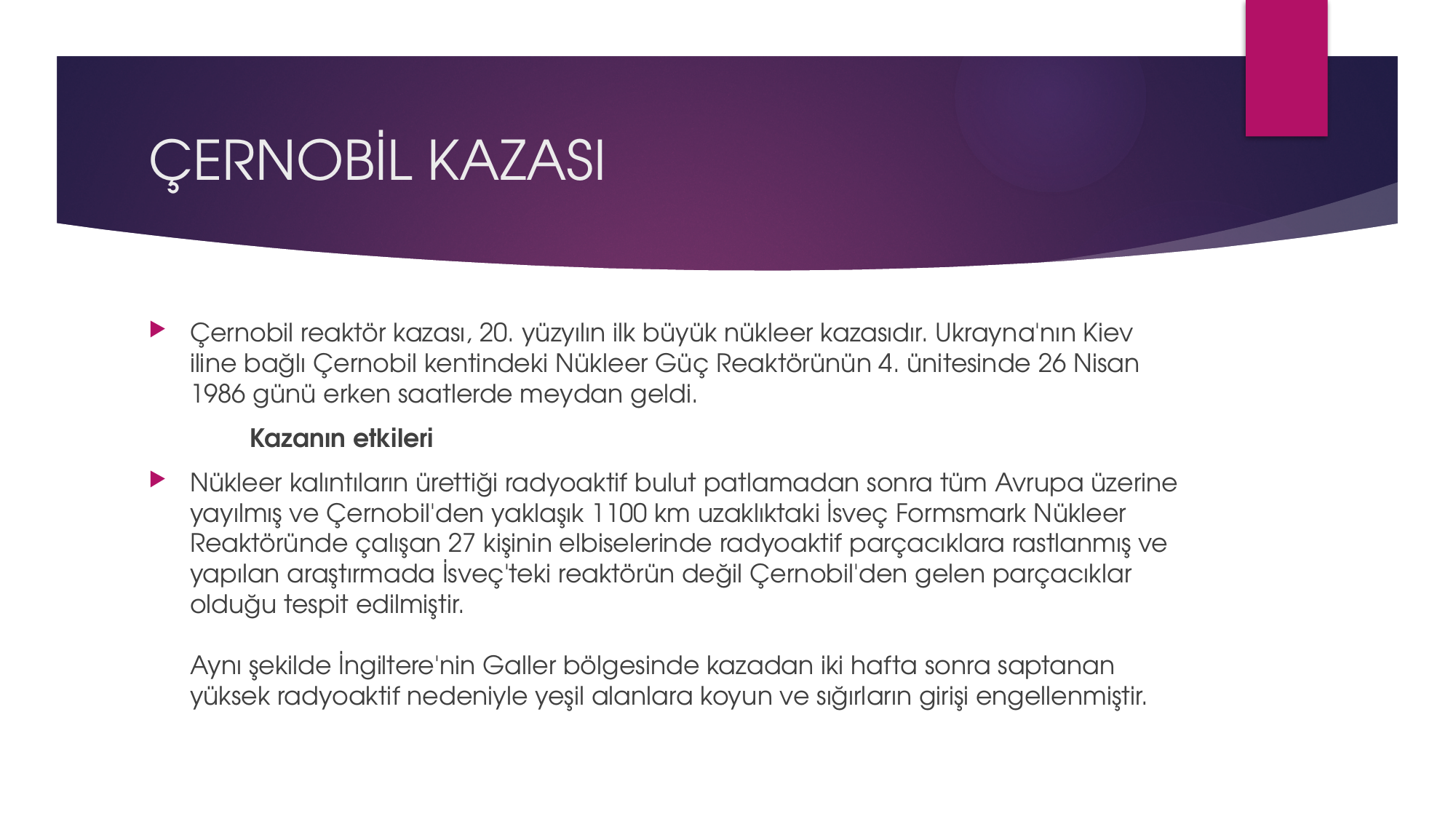

# ÇERNOBİL KAZASI
Çernobil reaktör kazası, 20. yüzyılın ilk büyük nükleer kazasıdır. Ukrayna'nın Kiev iline bağlı Çernobil kentindeki Nükleer Güç Reaktörünün 4. ünitesinde 26 Nisan 1986 günü erken saatlerde meydan geldi.
							Kazanın etkileri
Nükleer kalıntıların ürettiği radyoaktif bulut patlamadan sonra tüm Avrupa üzerine yayılmış ve Çernobil'den yaklaşık 1100 km uzaklıktaki İsveç Formsmark Nükleer Reaktöründe çalışan 27 kişinin elbiselerinde radyoaktif parçacıklara rastlanmış ve yapılan araştırmada İsveç'teki reaktörün değil Çernobil'den gelen parçacıklar olduğu tespit edilmiştir.
Aynı şekilde İngiltere'nin Galler bölgesinde kazadan iki hafta sonra saptanan yüksek radyoaktif nedeniyle yeşil alanlara koyun ve sığırların girişi engellenmiştir.